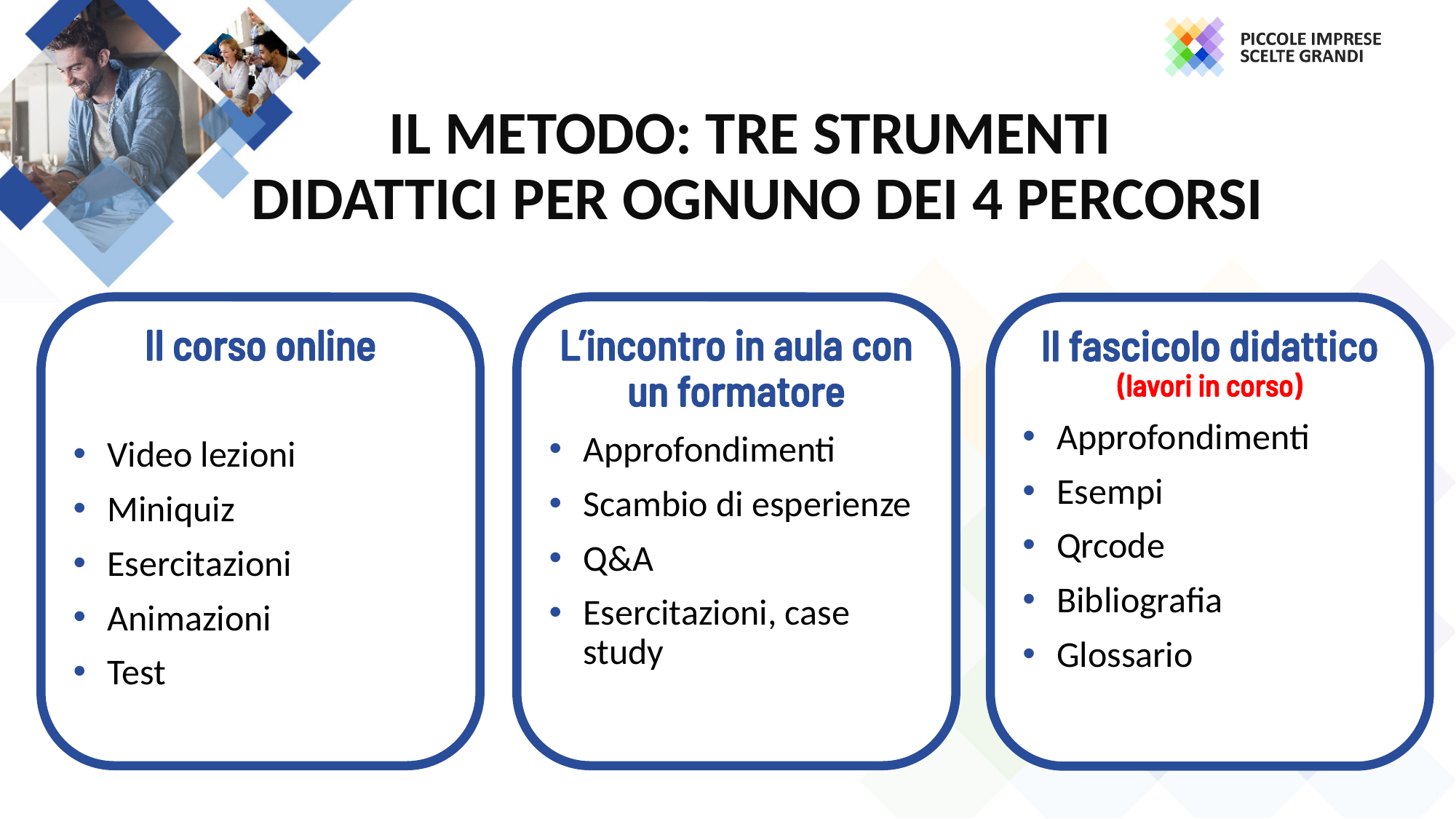

IL METODO: TRE STRUMENTI
DIDATTICI PER OGNUNO DEI 4 PERCORSI
Il corso online
Video lezioni
Miniquiz
Esercitazioni
Animazioni
Test

L’incontro in aula con un formatore
Approfondimenti
Scambio di esperienze
Q&A
Esercitazioni, case study

Il fascicolo didattico
(lavori in corso)
Approfondimenti
Esempi
Qrcode
Bibliografia
Glossario